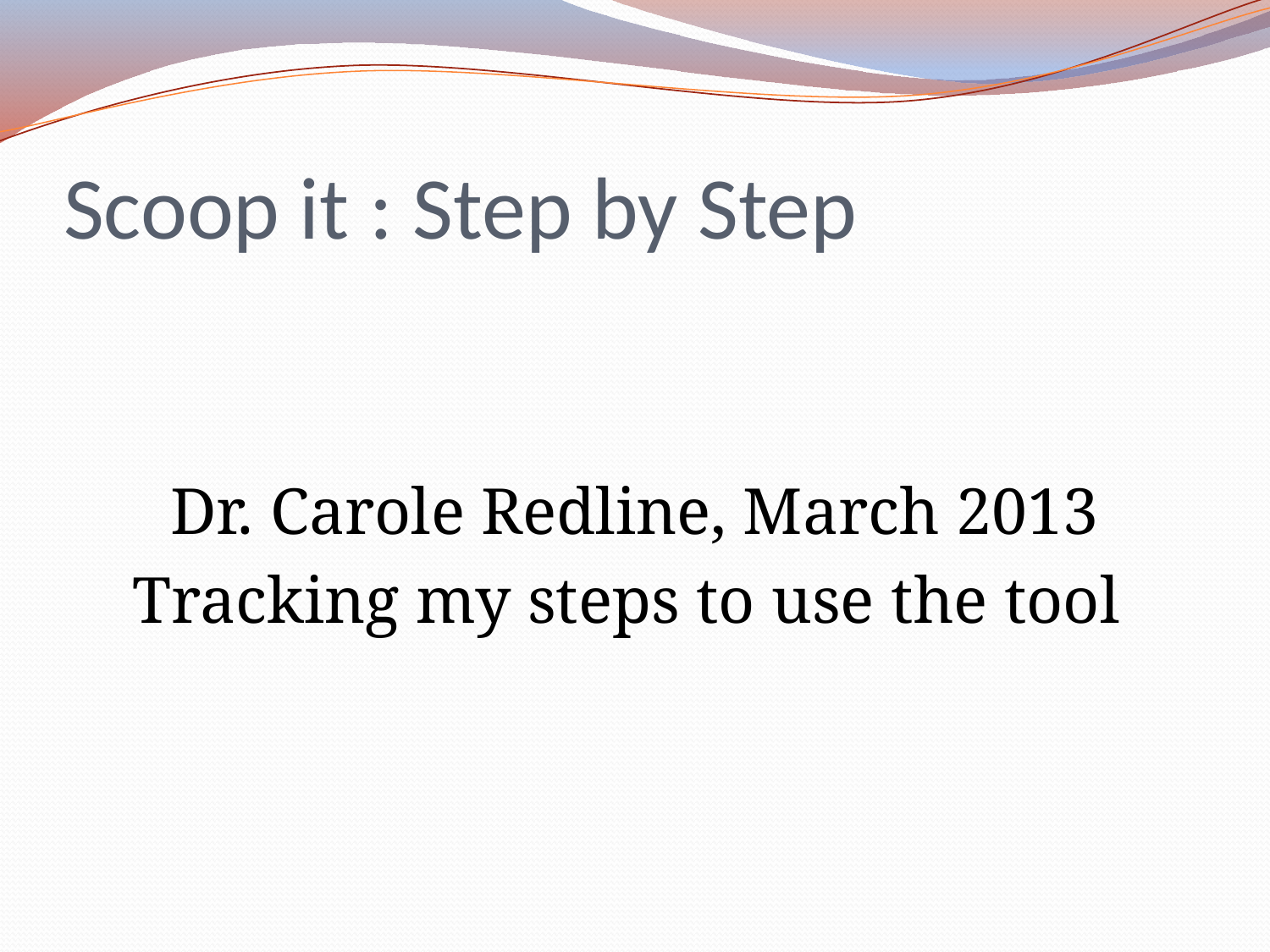

# Scoop it : Step by Step

Dr. Carole Redline, March 2013
Tracking my steps to use the tool